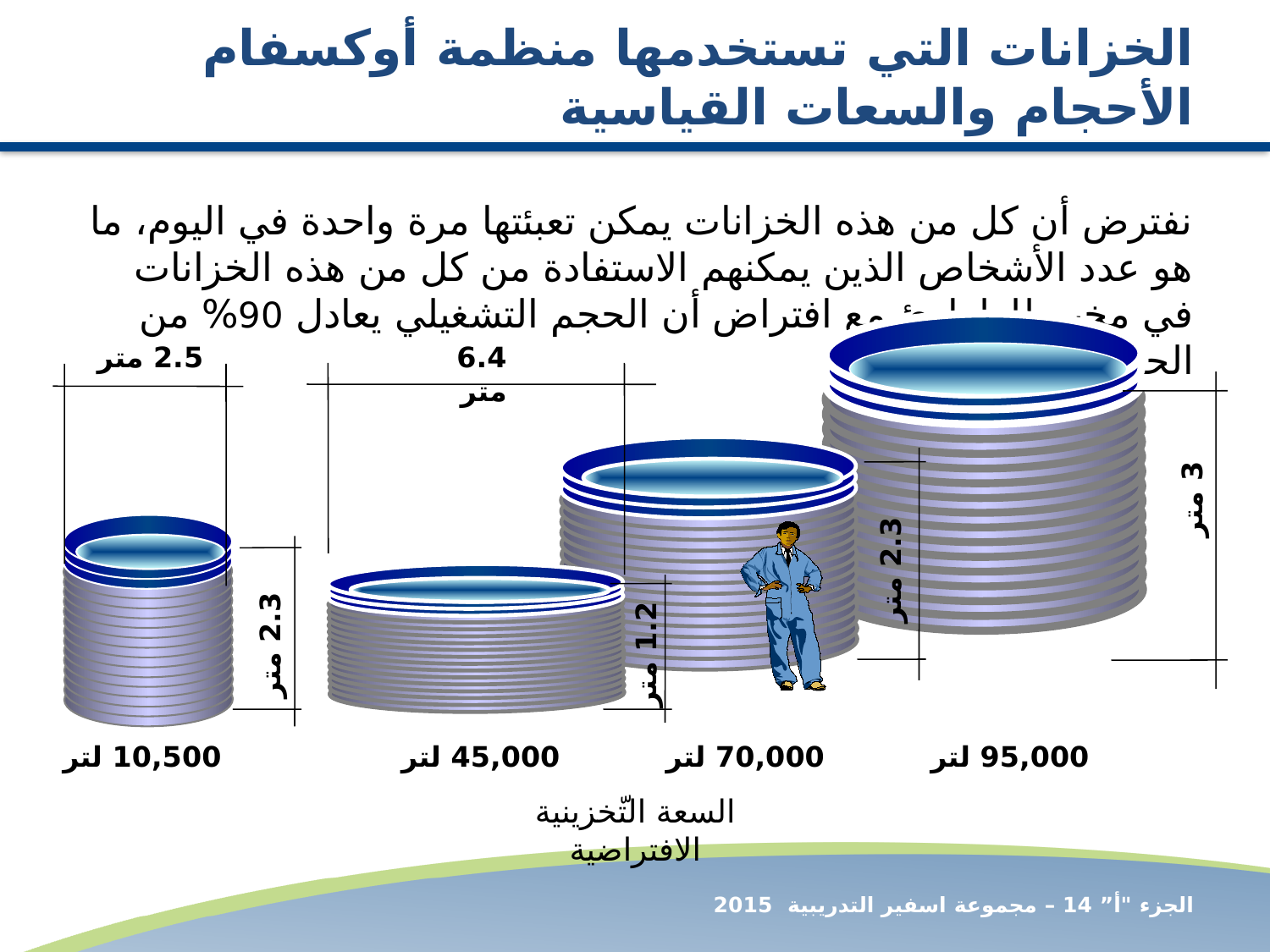

# الخزانات التي تستخدمها منظمة أوكسفام  الأحجام والسعات القياسية
نفترض أن كل من هذه الخزانات يمكن تعبئتها مرة واحدة في اليوم، ما هو عدد الأشخاص الذين يمكنهم الاستفادة من كل من هذه الخزانات في مخيم للطوارئ مع افتراض أن الحجم التشغيلي يعادل 90% من الحجم الافتراضي ؟

2.5 متر
6.4 متر

3 متر

2.3 متر

2.3 متر
1.2 متر
10,500 لتر
45,000 لتر
70,000 لتر
95,000 لتر
السعة التّخزينية الافتراضية
الجزء "أ” 14 – مجموعة اسفير التدريبية  2015